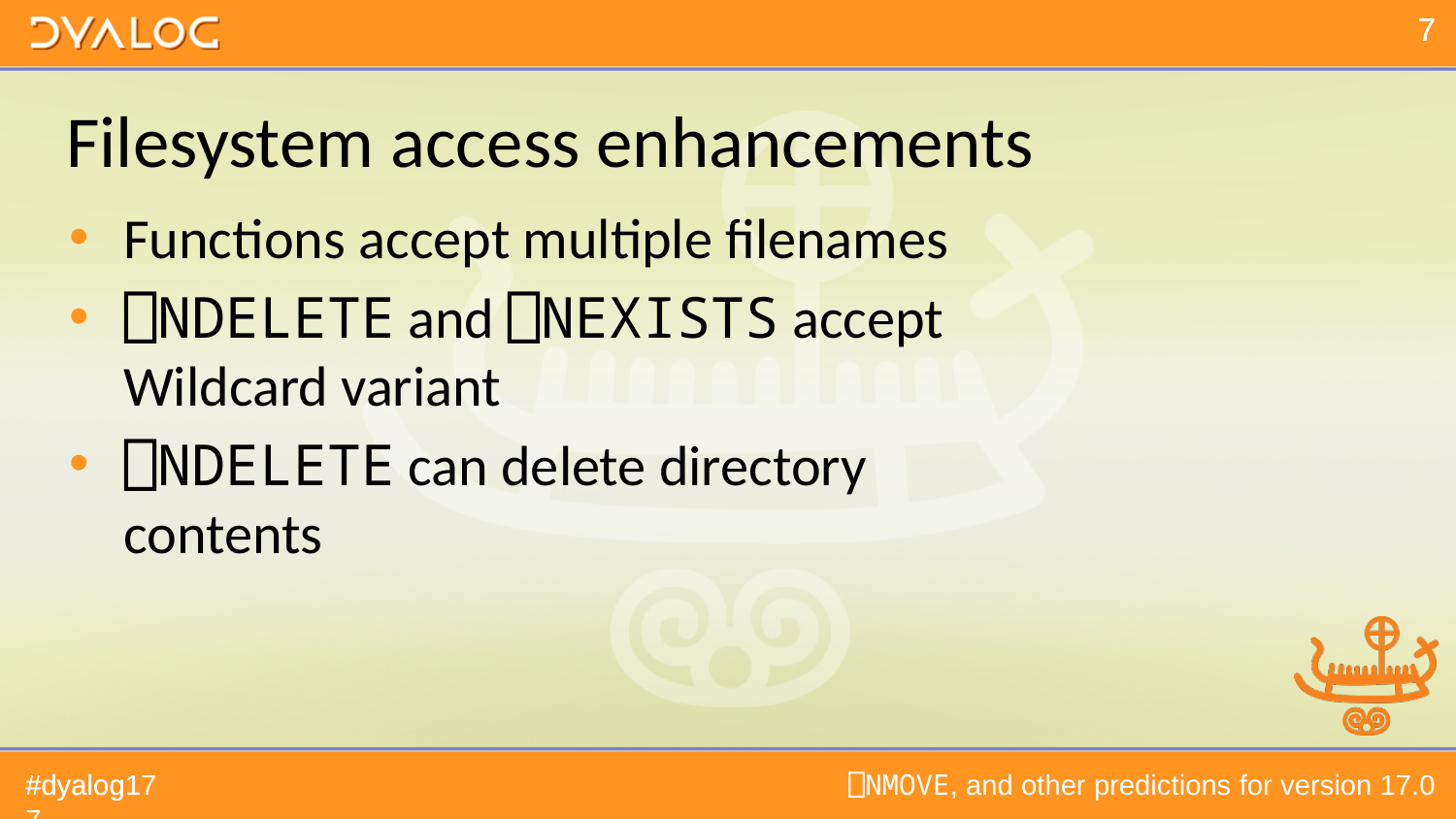

# Filesystem access enhancements

Functions accept multiple filenames
⎕NDELETE and ⎕NEXISTS accept Wildcard variant
⎕NDELETE can delete directory contents